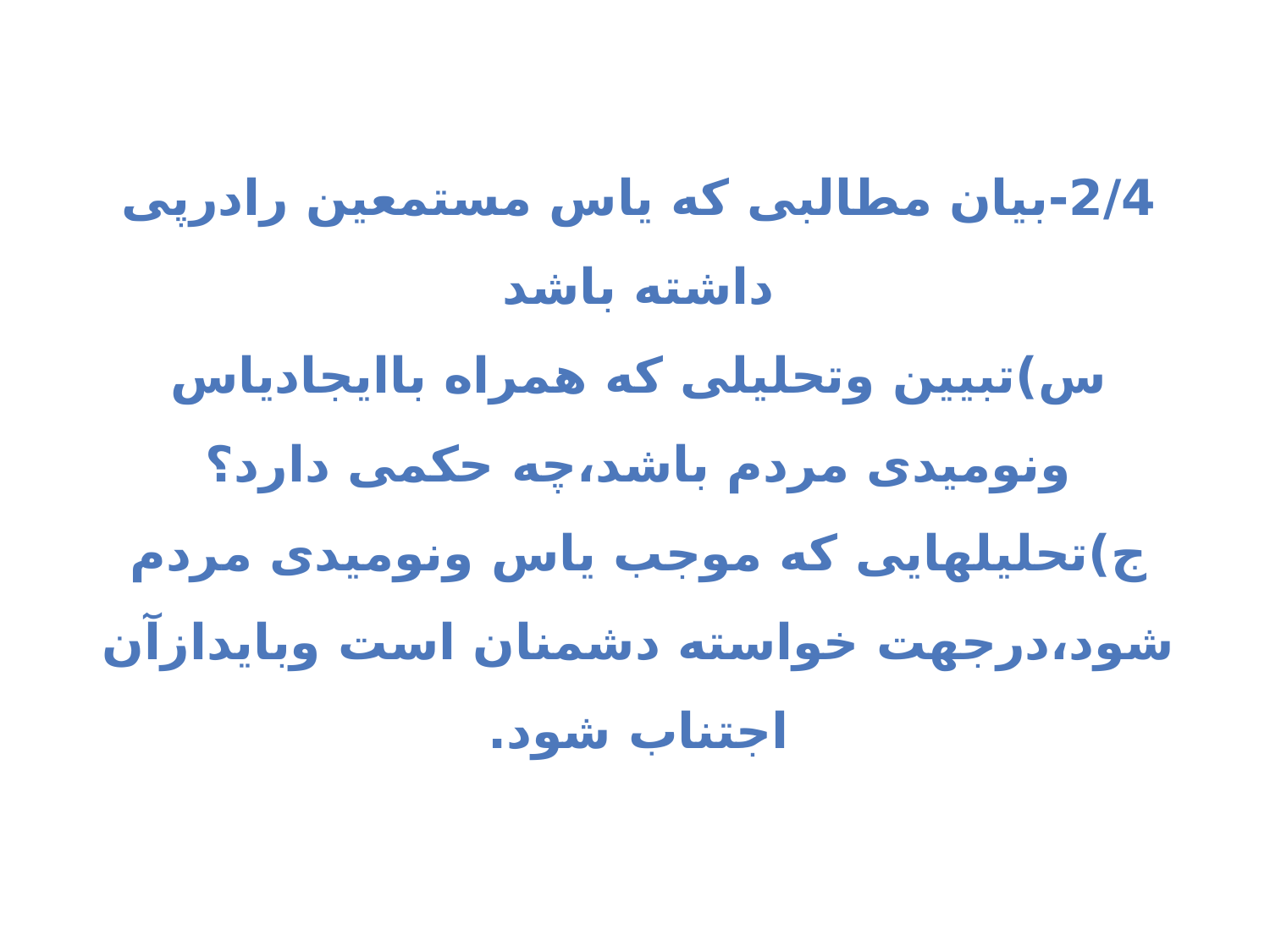

2/4-بیان مطالبی که یاس مستمعین رادرپی داشته باشد
س)تبیین وتحلیلی که همراه باایجادیاس ونومیدی مردم باشد،چه حکمی دارد؟
ج)تحلیلهایی که موجب یاس ونومیدی مردم شود،درجهت خواسته دشمنان است وبایدازآن اجتناب شود.